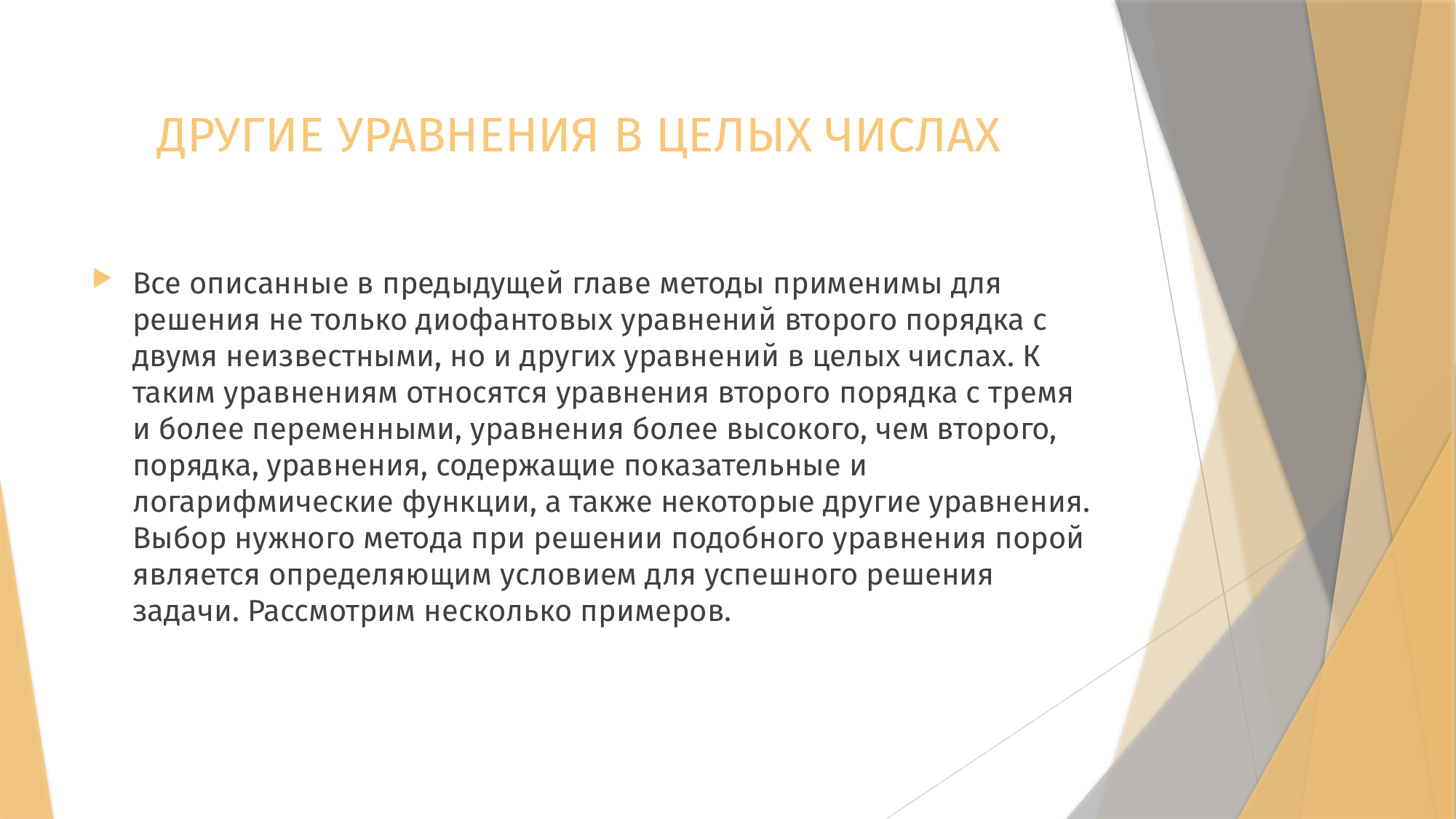

# ДРУГИЕ УРАВНЕНИЯ В ЦЕЛЫХ ЧИСЛАХ
Все описанные в предыдущей главе методы применимы для решения не только диофантовых уравнений второго порядка с двумя неизвестными, но и других уравнений в целых числах. К таким уравнениям относятся уравнения второго порядка с тремя и более переменными, уравнения более высокого, чем второго, порядка, уравнения, содержащие показательные и логарифмические функции, а также некоторые другие уравнения. Выбор нужного метода при решении подобного уравнения порой является определяющим условием для успешного решения задачи. Рассмотрим несколько примеров.